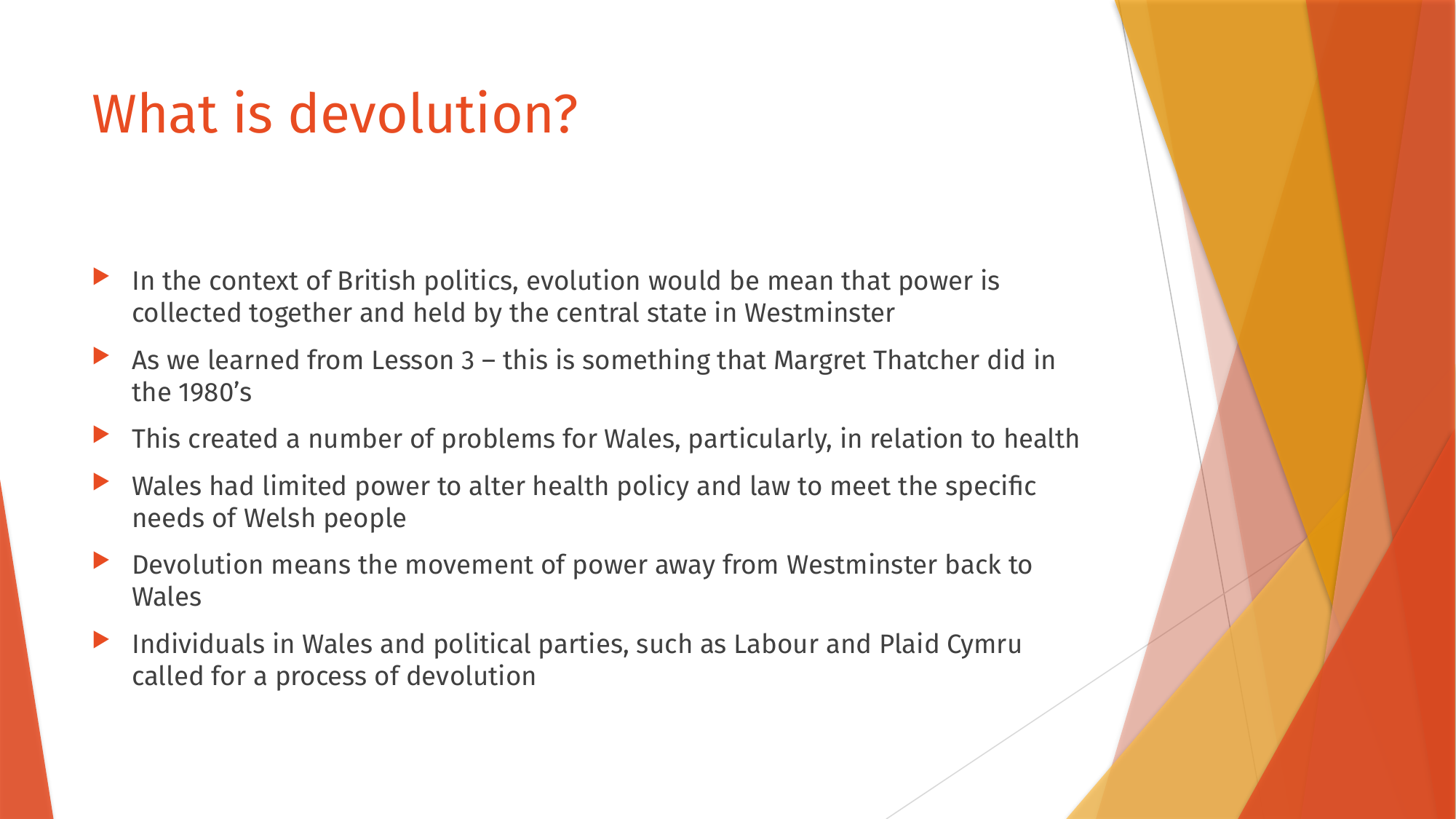

# What is devolution?
In the context of British politics, evolution would be mean that power is collected together and held by the central state in Westminster
As we learned from Lesson 3 – this is something that Margret Thatcher did in the 1980’s
This created a number of problems for Wales, particularly, in relation to health
Wales had limited power to alter health policy and law to meet the specific needs of Welsh people
Devolution means the movement of power away from Westminster back to Wales
Individuals in Wales and political parties, such as Labour and Plaid Cymru called for a process of devolution